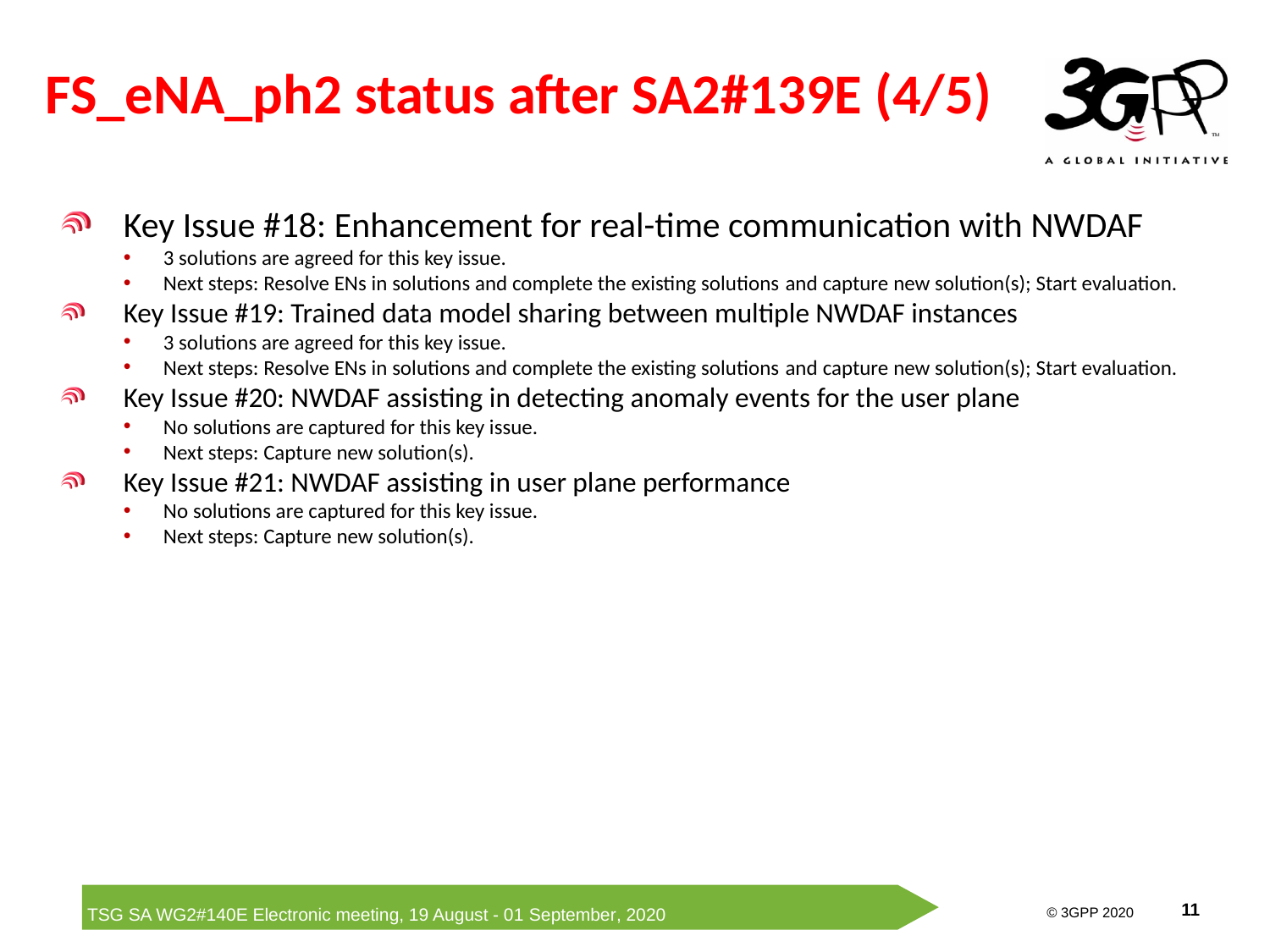

# FS_eNA_ph2 status after SA2#139E (4/5)
Key Issue #18: Enhancement for real-time communication with NWDAF
3 solutions are agreed for this key issue.
Next steps: Resolve ENs in solutions and complete the existing solutions and capture new solution(s); Start evaluation.
Key Issue #19: Trained data model sharing between multiple NWDAF instances
3 solutions are agreed for this key issue.
Next steps: Resolve ENs in solutions and complete the existing solutions and capture new solution(s); Start evaluation.
Key Issue #20: NWDAF assisting in detecting anomaly events for the user plane
No solutions are captured for this key issue.
Next steps: Capture new solution(s).
Key Issue #21: NWDAF assisting in user plane performance
No solutions are captured for this key issue.
Next steps: Capture new solution(s).